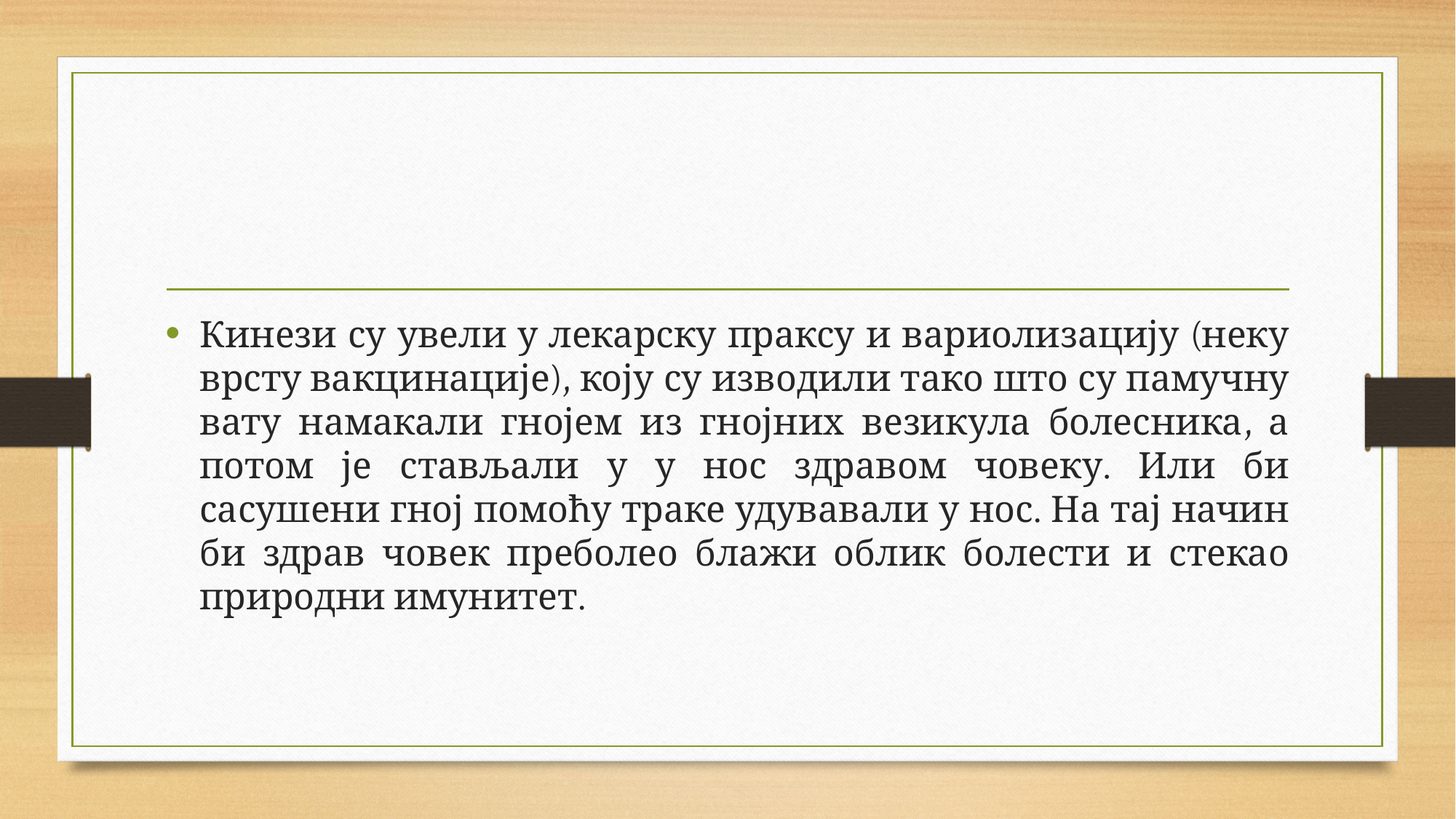

Кинези су увели у лекарску праксу и вариолизацију (неку врсту вакцинације), коју су изводили тако што су памучну вату намакали гнојем из гнојних везикула болесника, а потом је стављали у у нос здравом човеку. Или би сасушени гној помоћу траке удувавали у нос. На тај начин би здрав човек преболео блажи облик болести и стекао природни имунитет.